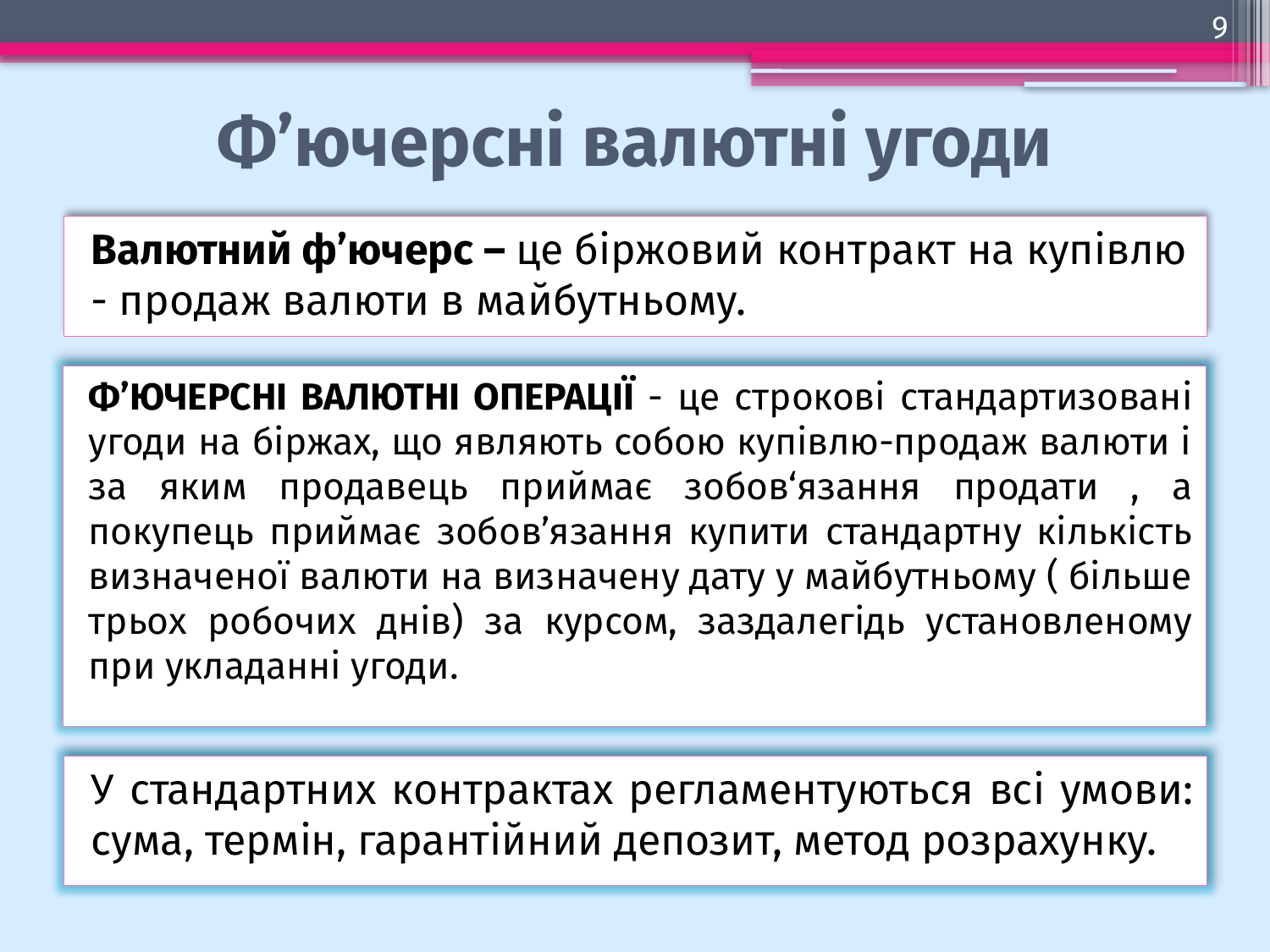

9
# Ф’ючерсні валютні угоди
Валютний ф’ючерс – це біржовий контракт на купівлю - продаж валюти в майбутньому.

Ф’ЮЧЕРСНІ ВАЛЮТНІ ОПЕРАЦІЇ - це строкові стандартизовані угоди на біржах, що являють собою купівлю-продаж валюти і за яким продавець приймає зобов‘язання продати , а покупець­ приймає зобов’язання купити стандартну кількість визначеної валюти на визначену дату у майбутньому ( більше трьох робочих днів) за курсом, заздалегідь установленому при укладанні угоди.
У стандартних контрактах регламентуються всі умови: сума, термін, гарантійний депозит, метод розрахунку.